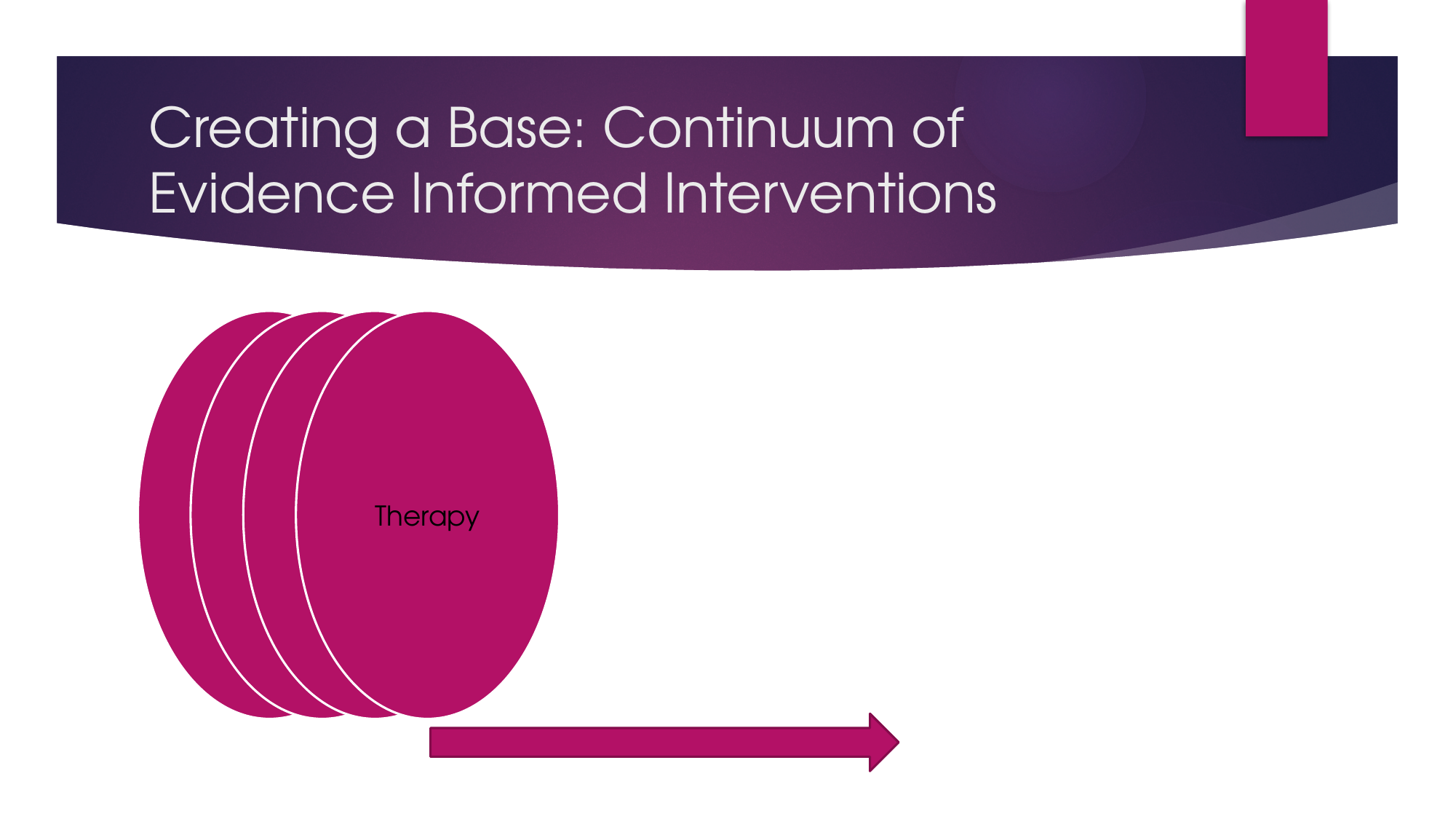

# Creating a Base: Continuum of Evidence Informed Interventions
PFA
SPR
CISD
Therapy